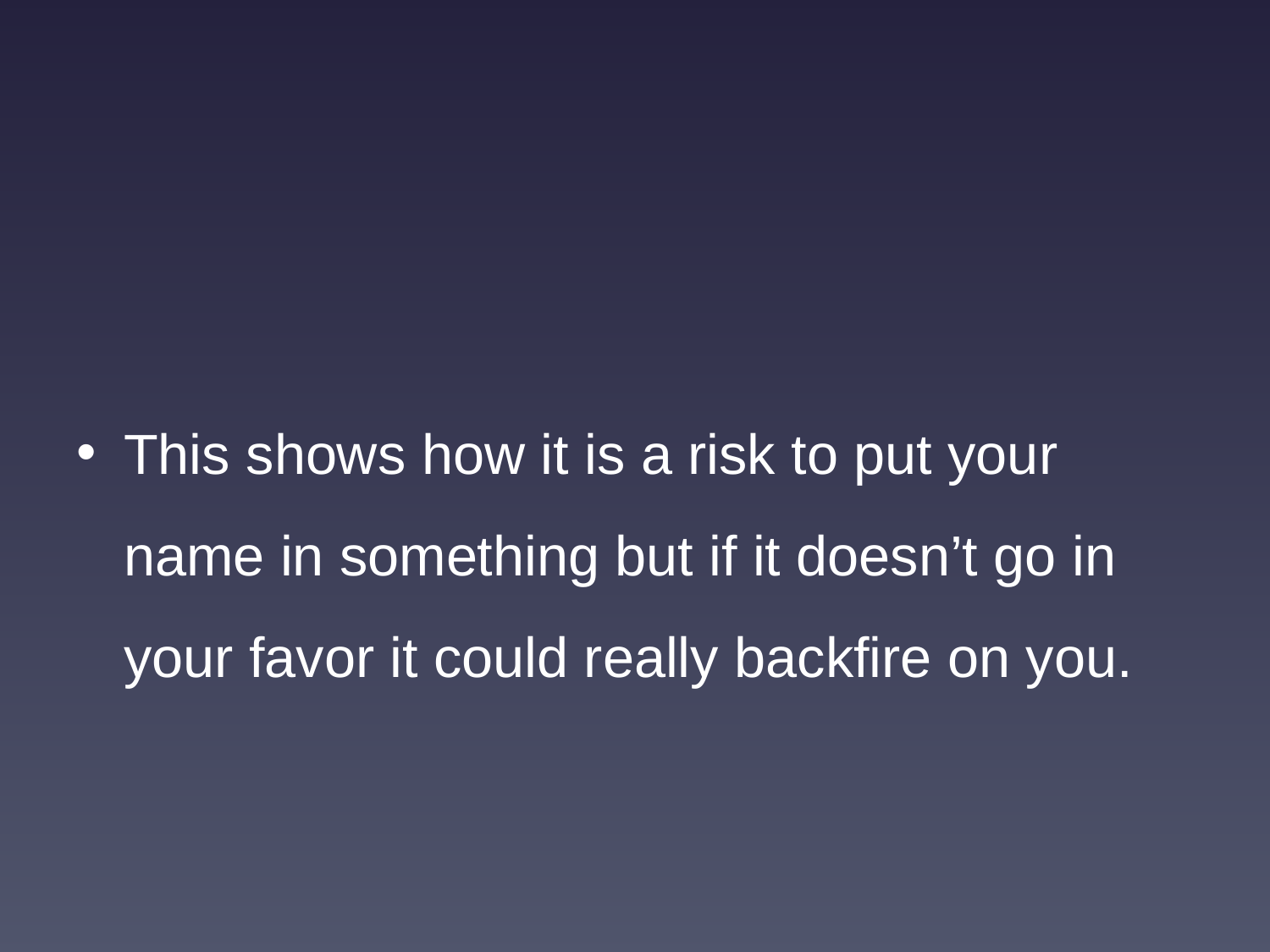

#
This shows how it is a risk to put your name in something but if it doesn’t go in your favor it could really backfire on you.